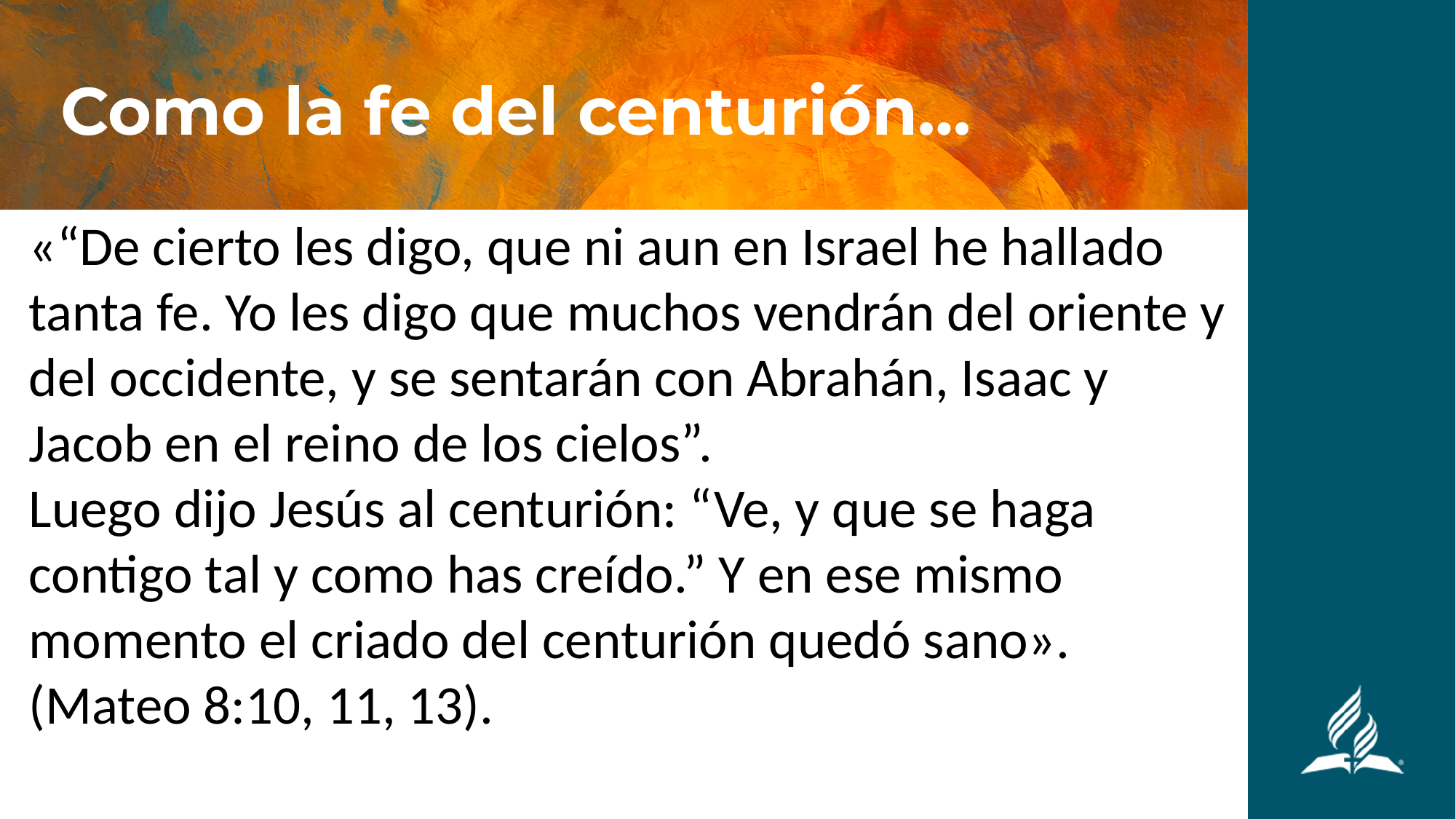

#
Como la fe del centurión…
«“De cierto les digo, que ni aun en Israel he hallado tanta fe. Yo les digo que muchos vendrán del oriente y del occidente, y se sentarán con Abrahán, Isaac y Jacob en el reino de los cielos”.
Luego dijo Jesús al centurión: “Ve, y que se haga contigo tal y como has creído.” Y en ese mismo momento el criado del centurión quedó sano». (Mateo 8:10, 11, 13).